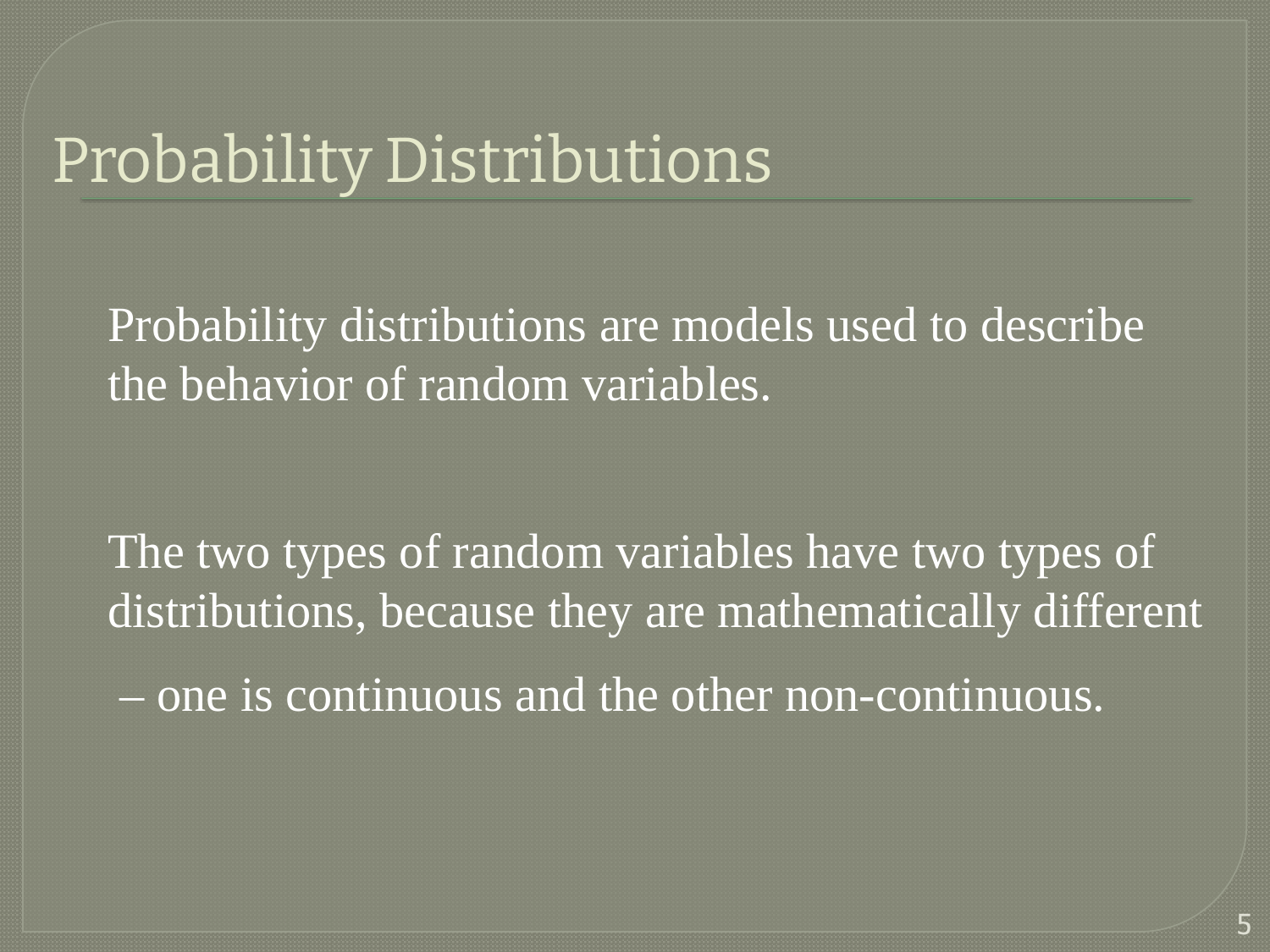

# Probability Distributions
Probability distributions are models used to describe the behavior of random variables.

The two types of random variables have two types of distributions, because they are mathematically different
 – one is continuous and the other non-continuous.
5